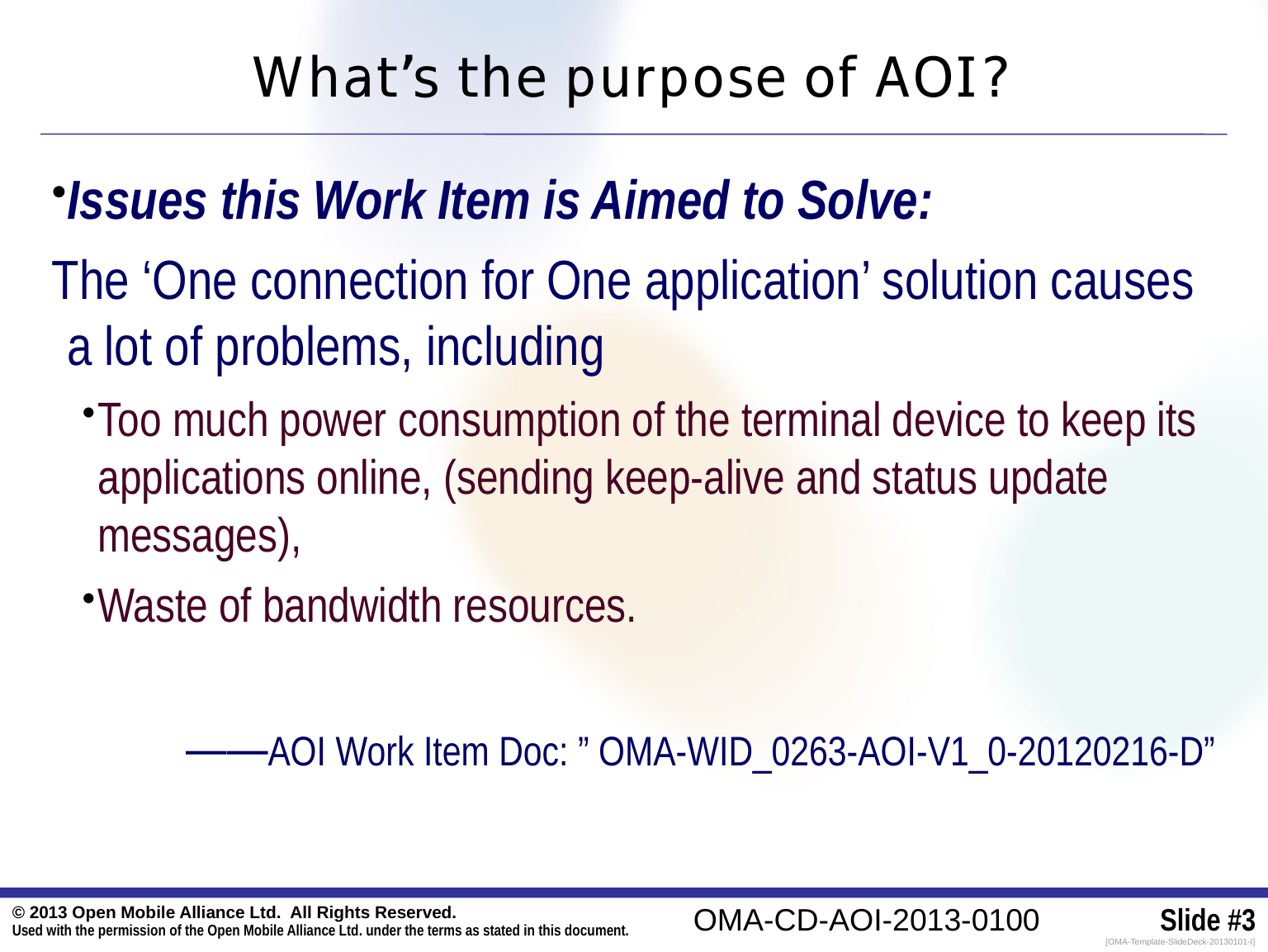

# What’s the purpose of AOI?
Issues this Work Item is Aimed to Solve:
The ‘One connection for One application’ solution causes a lot of problems, including
Too much power consumption of the terminal device to keep its applications online, (sending keep-alive and status update messages),
Waste of bandwidth resources.

——AOI Work Item Doc: ” OMA-WID_0263-AOI-V1_0-20120216-D”